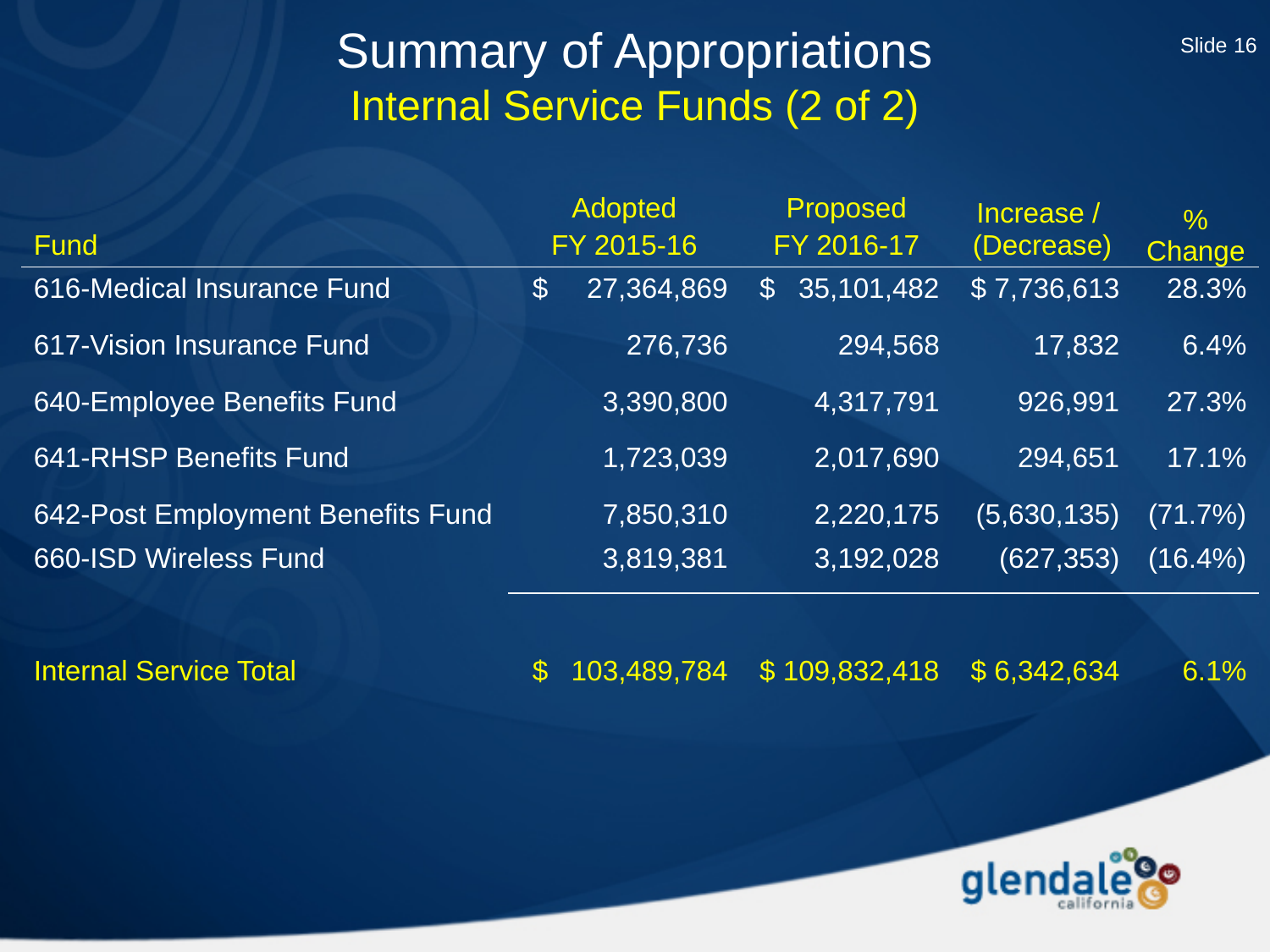

Slide 16
# Summary of Appropriations Internal Service Funds (2 of 2)
| Fund | Adopted FY 2015-16 | Proposed FY 2016-17 | Increase / (Decrease) | % Change |
| --- | --- | --- | --- | --- |
| 616-Medical Insurance Fund | $ 27,364,869 | $ 35,101,482 | $ 7,736,613 | 28.3% |
| 617-Vision Insurance Fund | 276,736 | 294,568 | 17,832 | 6.4% |
| 640-Employee Benefits Fund | 3,390,800 | 4,317,791 | 926,991 | 27.3% |
| 641-RHSP Benefits Fund | 1,723,039 | 2,017,690 | 294,651 | 17.1% |
| 642-Post Employment Benefits Fund | 7,850,310 | 2,220,175 | (5,630,135) | (71.7%) |
| 660-ISD Wireless Fund | 3,819,381 | 3,192,028 | (627,353) | (16.4%) |
|  |  |  |  |  |
| Internal Service Total | $ 103,489,784 | $ 109,832,418 | $ 6,342,634 | 6.1% |